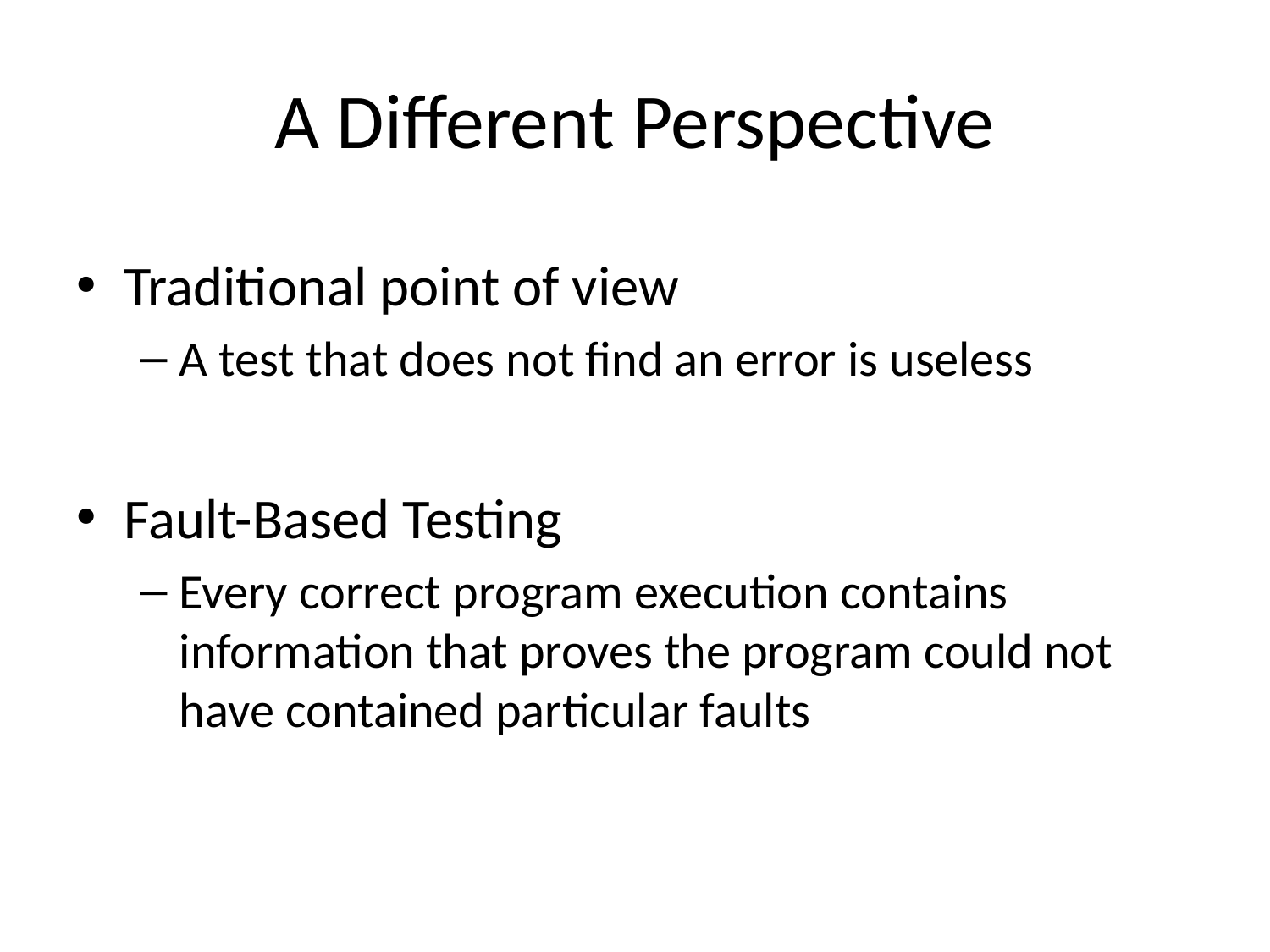

# A Different Perspective
Traditional point of view
A test that does not find an error is useless

Fault-Based Testing
Every correct program execution contains information that proves the program could not have contained particular faults